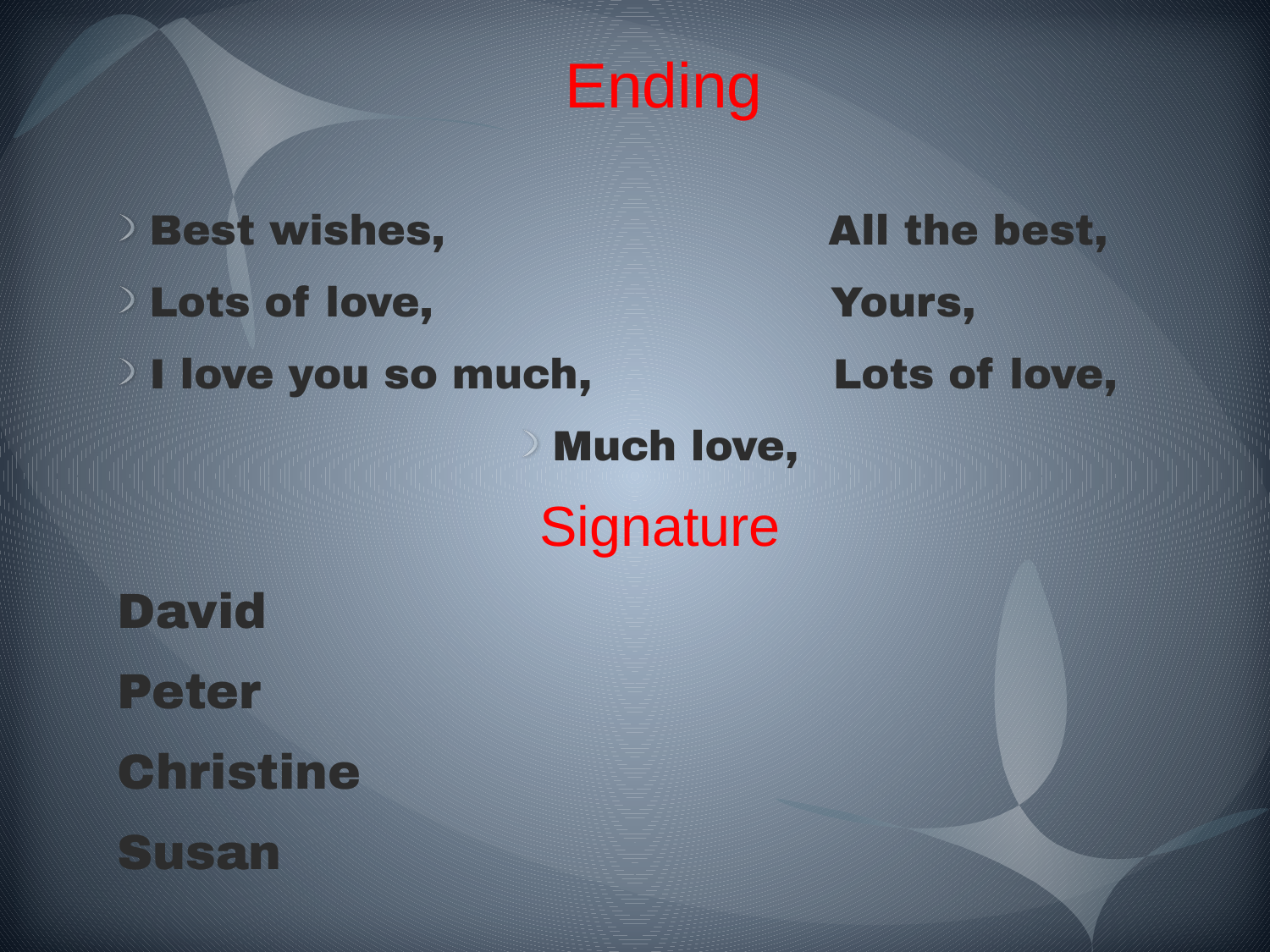

# Ending
Best wishes,                           All the best,
Lots of love,                            Yours,
I love you so much,                 Lots of love,
Much love,
Signature
David
Peter
Christine
Susan